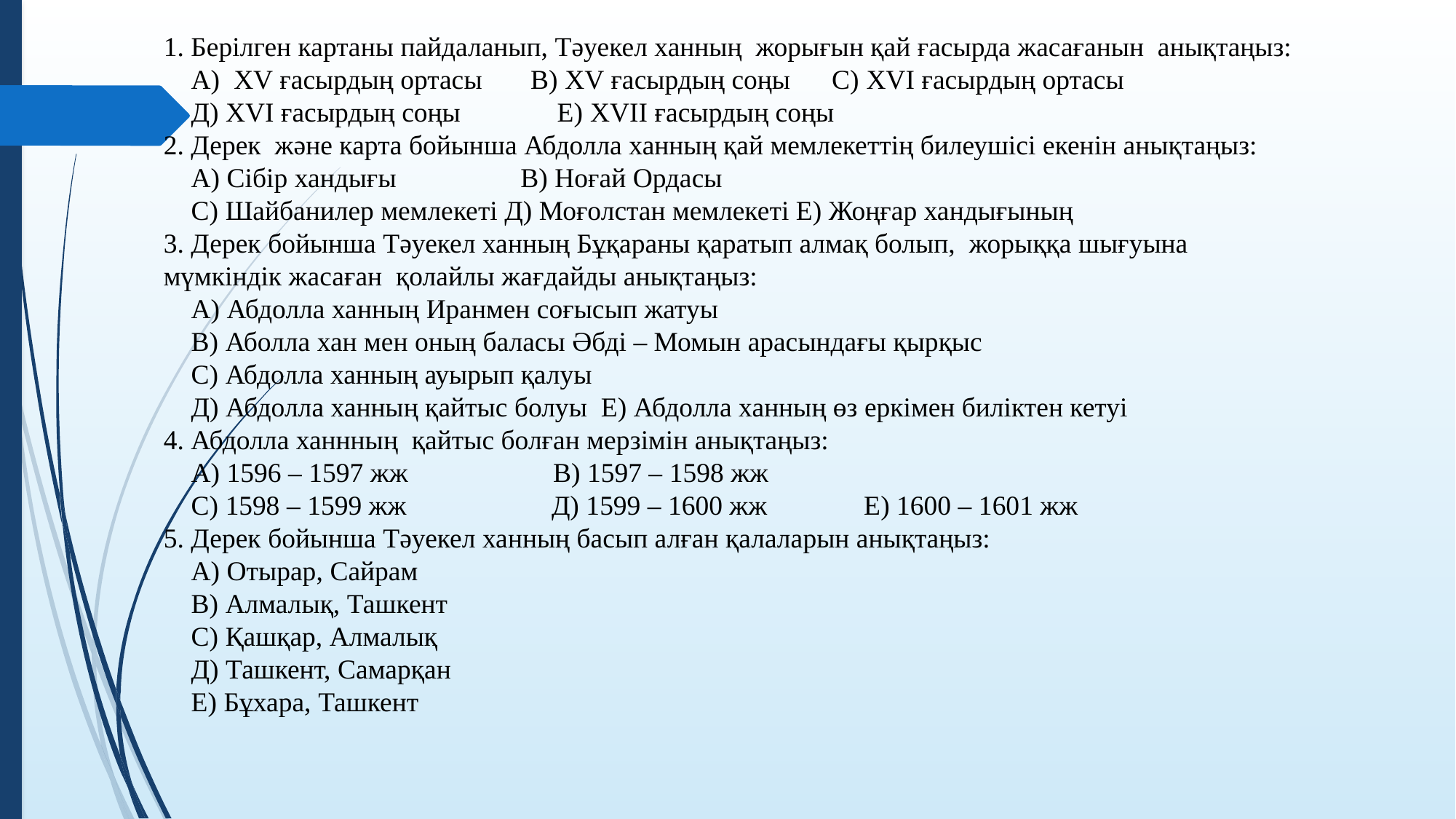

1. Берілген картаны пайдаланып, Тәуекел ханның  жорығын қай ғасырда жасағанын  анықтаңыз:
    А)  XV ғасырдың ортасы       В) XV ғасырдың соңы      С) XVІ ғасырдың ортасы
    Д) XVІ ғасырдың соңы              Е) XVІІ ғасырдың соңы
2. Дерек  және карта бойынша Абдолла ханның қай мемлекеттің билеушісі екенін анықтаңыз:
    А) Сібір хандығы                  В) Ноғай Ордасы
    С) Шайбанилер мемлекеті Д) Моғолстан мемлекеті Е) Жоңғар хандығының
3. Дерек бойынша Тәуекел ханның Бұқараны қаратып алмақ болып,  жорыққа шығуына мүмкіндік жасаған  қолайлы жағдайды анықтаңыз:
    А) Абдолла ханның Иранмен соғысып жатуы
    В) Аболла хан мен оның баласы Әбді – Момын арасындағы қырқыс
    С) Абдолла ханның ауырып қалуы
    Д) Абдолла ханның қайтыс болуы  Е) Абдолла ханның өз еркімен биліктен кетуі
4. Абдолла ханнның  қайтыс болған мерзімін анықтаңыз:
    А) 1596 – 1597 жж                     В) 1597 – 1598 жж
    С) 1598 – 1599 жж                     Д) 1599 – 1600 жж              Е) 1600 – 1601 жж
5. Дерек бойынша Тәуекел ханның басып алған қалаларын анықтаңыз:
    А) Отырар, Сайрам
    В) Алмалық, Ташкент
    С) Қашқар, Алмалық
    Д) Ташкент, Самарқан
    Е) Бұхара, Ташкент